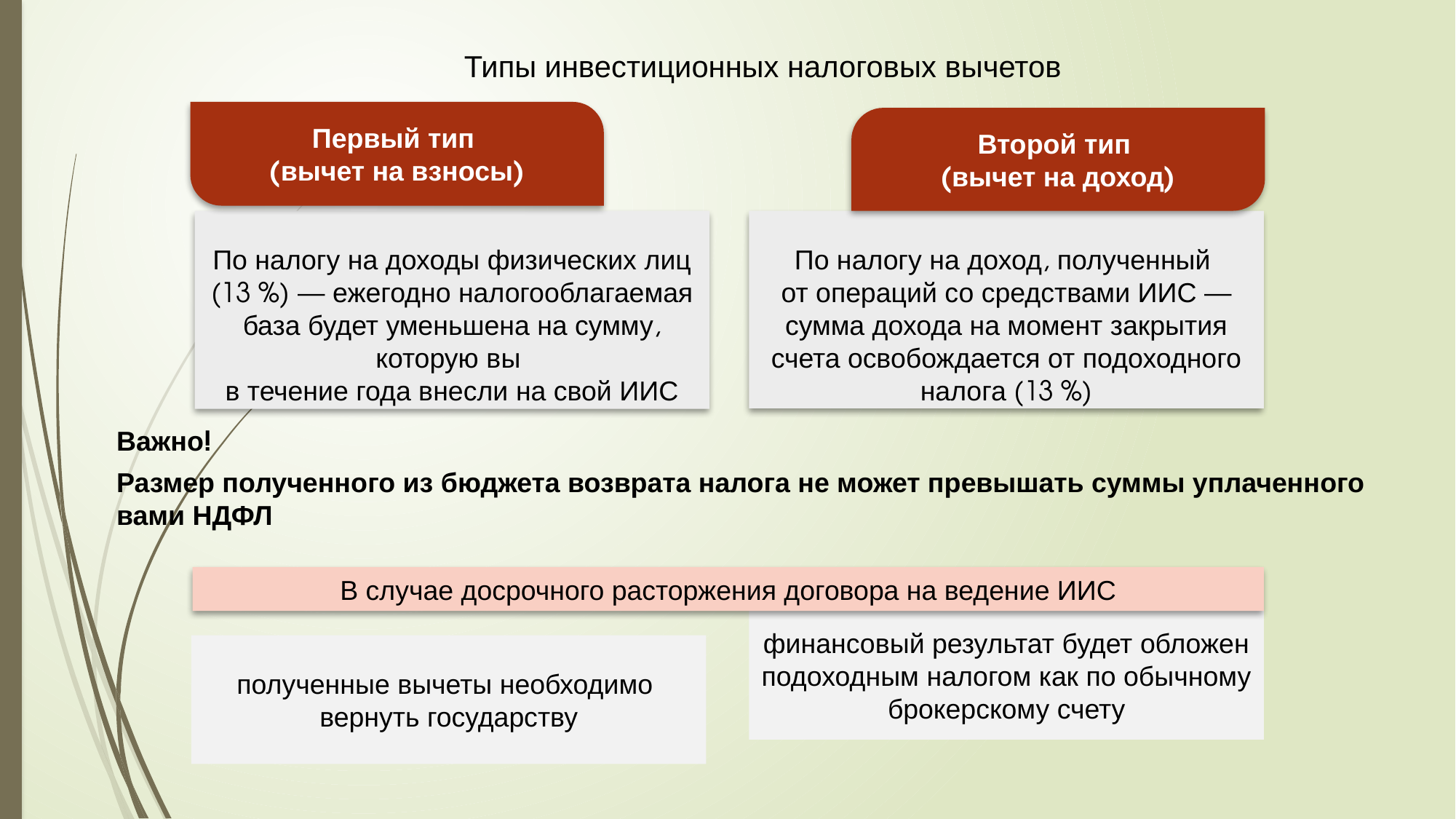

Типы инвестиционных налоговых вычетов

Первый тип
(вычет на взносы)
Второй тип
(вычет на доход)
По налогу на доходы физических лиц
(13 %) — ежегодно налогооблагаемая база будет уменьшена на сумму, которую вы
в течение года внесли на свой ИИС
По налогу на доход, полученный
от операций со средствами ИИС — сумма дохода на момент закрытия счета освобождается от подоходного налога (13 %)
Важно!
Размер полученного из бюджета возврата налога не может превышать суммы уплаченного вами НДФЛ
В случае досрочного расторжения договора на ведение ИИС
финансовый результат будет обложен подоходным налогом как по обычному брокерскому счету
полученные вычеты необходимо
вернуть государству